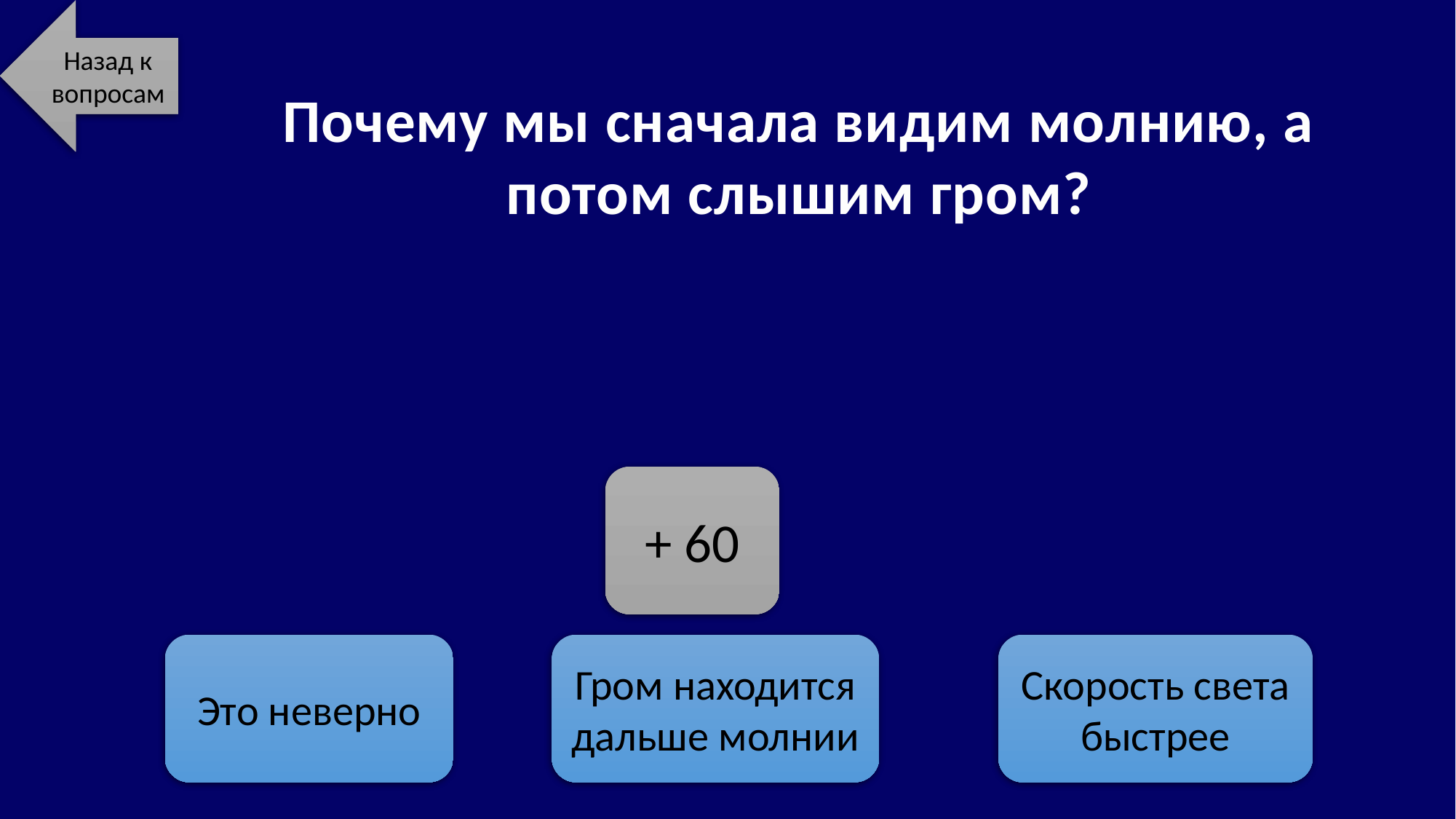

Назад к вопросам
Почему мы сначала видим молнию, а потом слышим гром?
+ 60
Это неверно
Гром находится дальше молнии
Скорость света быстрее